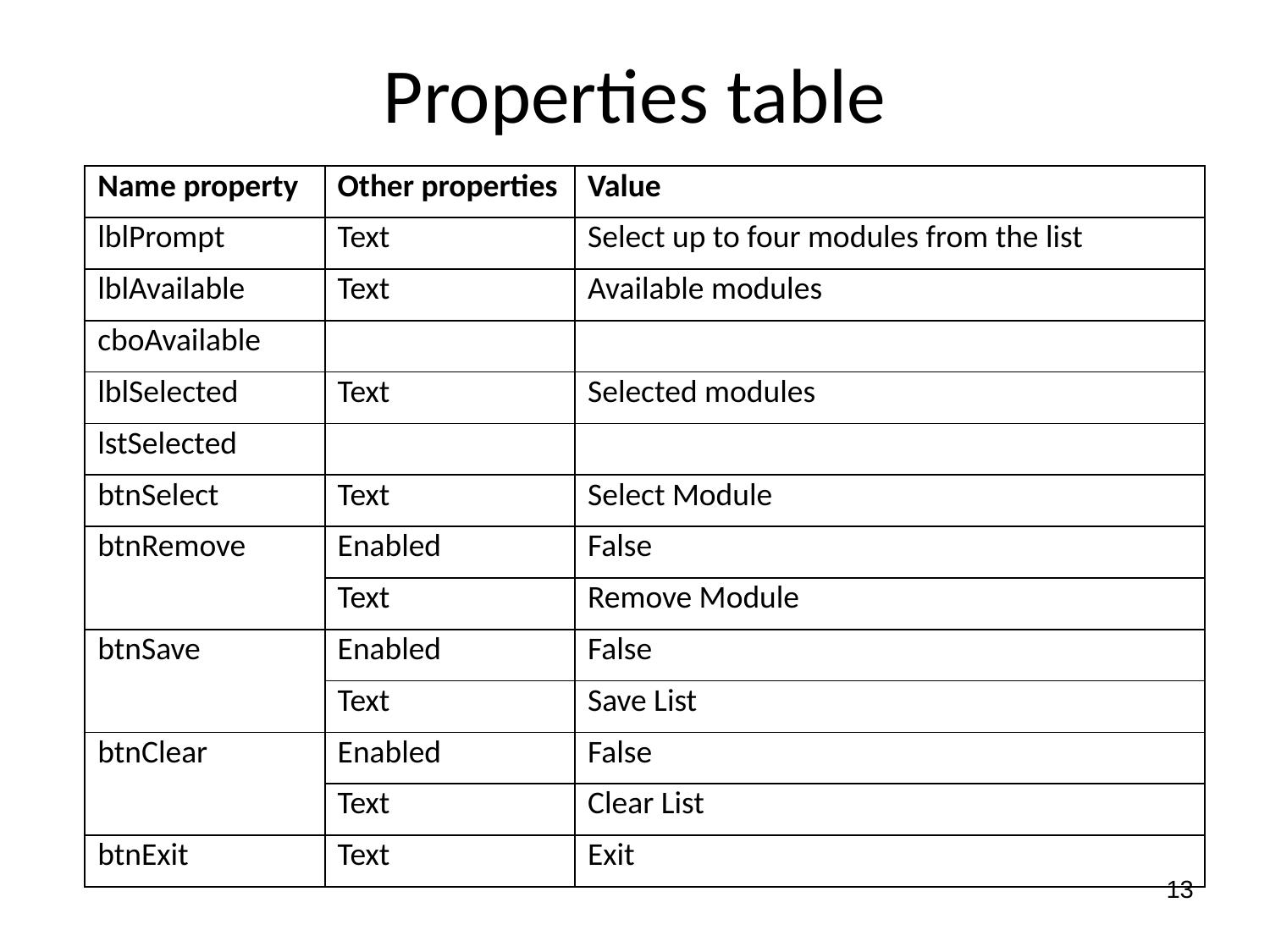

# Properties table
| Name property | Other properties | Value |
| --- | --- | --- |
| lblPrompt | Text | Select up to four modules from the list |
| lblAvailable | Text | Available modules |
| cboAvailable |  |  |
| lblSelected | Text | Selected modules |
| lstSelected |  |  |
| btnSelect | Text | Select Module |
| btnRemove | Enabled | False |
|  | Text | Remove Module |
| btnSave | Enabled | False |
|  | Text | Save List |
| btnClear | Enabled | False |
|  | Text | Clear List |
| btnExit | Text | Exit |
13